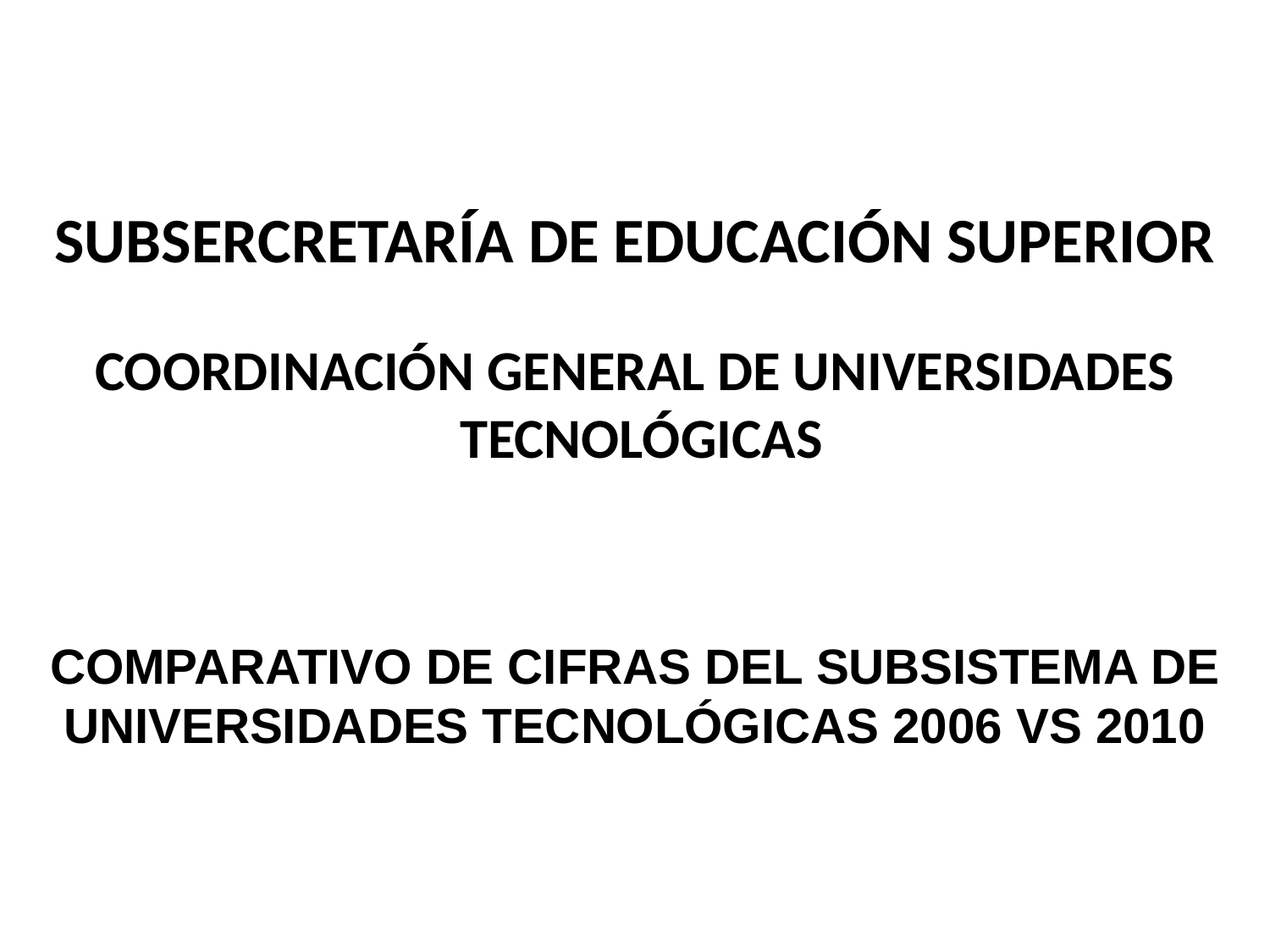

# SUBSERCRETARÍA DE EDUCACIÓN SUPERIOR COORDINACIÓN GENERAL DE UNIVERSIDADES TECNOLÓGICAS COMPARATIVO DE CIFRAS DEL SUBSISTEMA DE UNIVERSIDADES TECNOLÓGICAS 2006 VS 2010